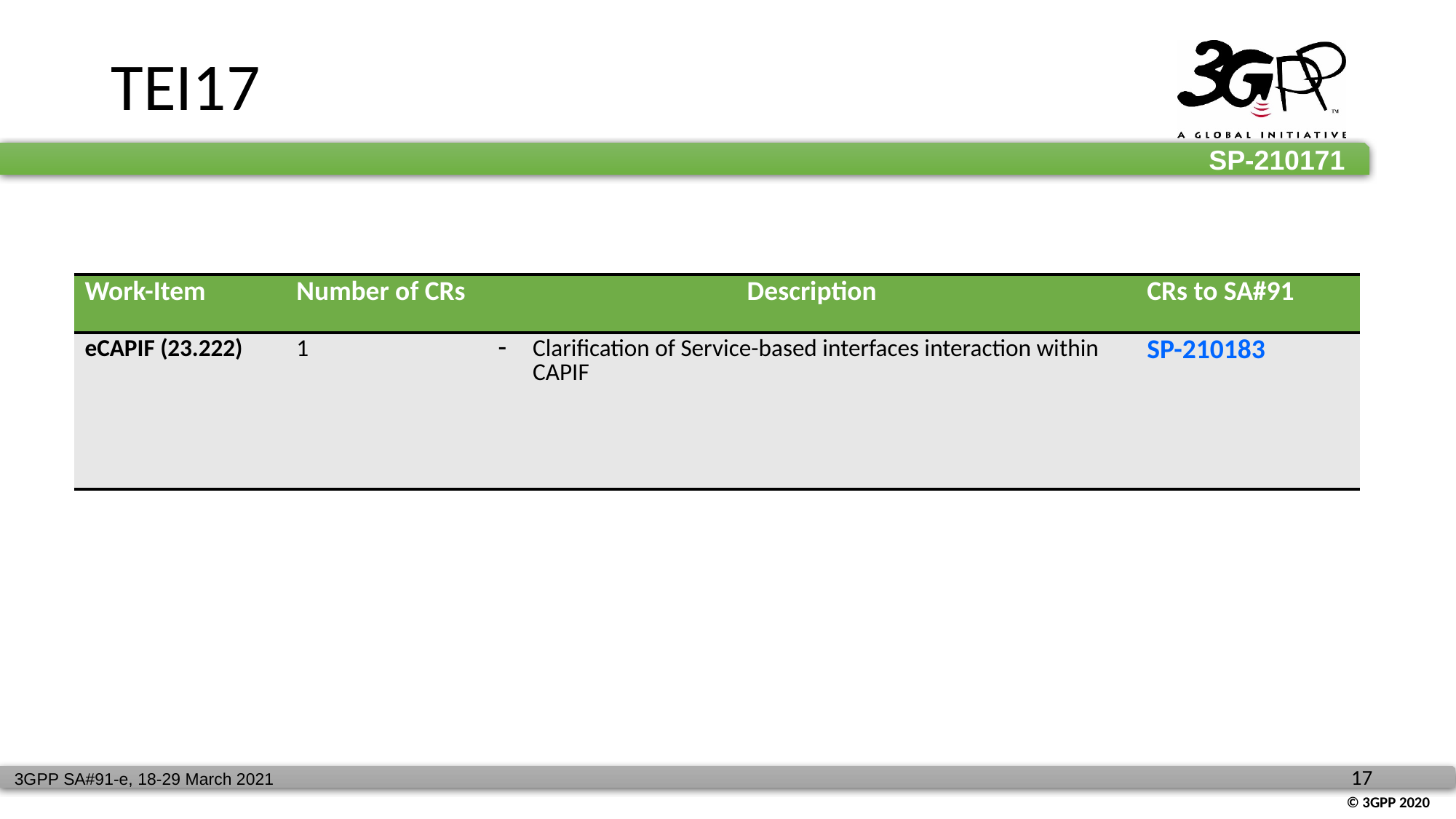

# TEI17
| Work-Item | Number of CRs | Description | CRs to SA#91 |
| --- | --- | --- | --- |
| eCAPIF (23.222) | 1 | Clarification of Service-based interfaces interaction within CAPIF | SP-210183 |